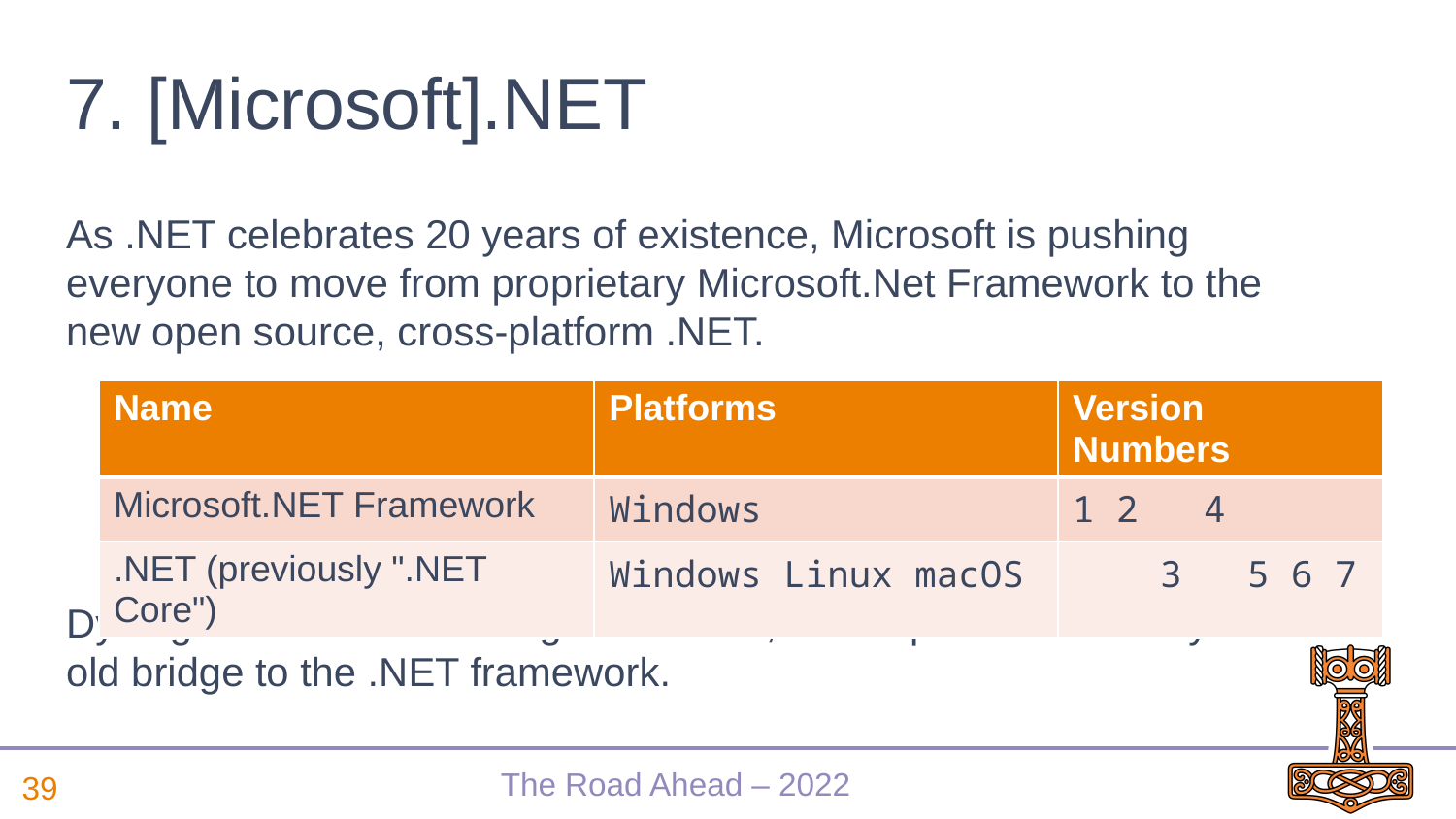

# 7. [Microsoft].NET
As .NET celebrates 20 years of existence, Microsoft is pushing everyone to move from proprietary Microsoft.Net Framework to the new open source, cross-platform .NET.
Dyalog v18.0 added a bridge to .NET 3, to complement the 20 year old bridge to the .NET framework.
| Name | Platforms | Version Numbers |
| --- | --- | --- |
| Microsoft.NET Framework | Windows | 1 2 4 |
| .NET (previously ".NET Core") | Windows Linux macOS | 3 5 6 7 |